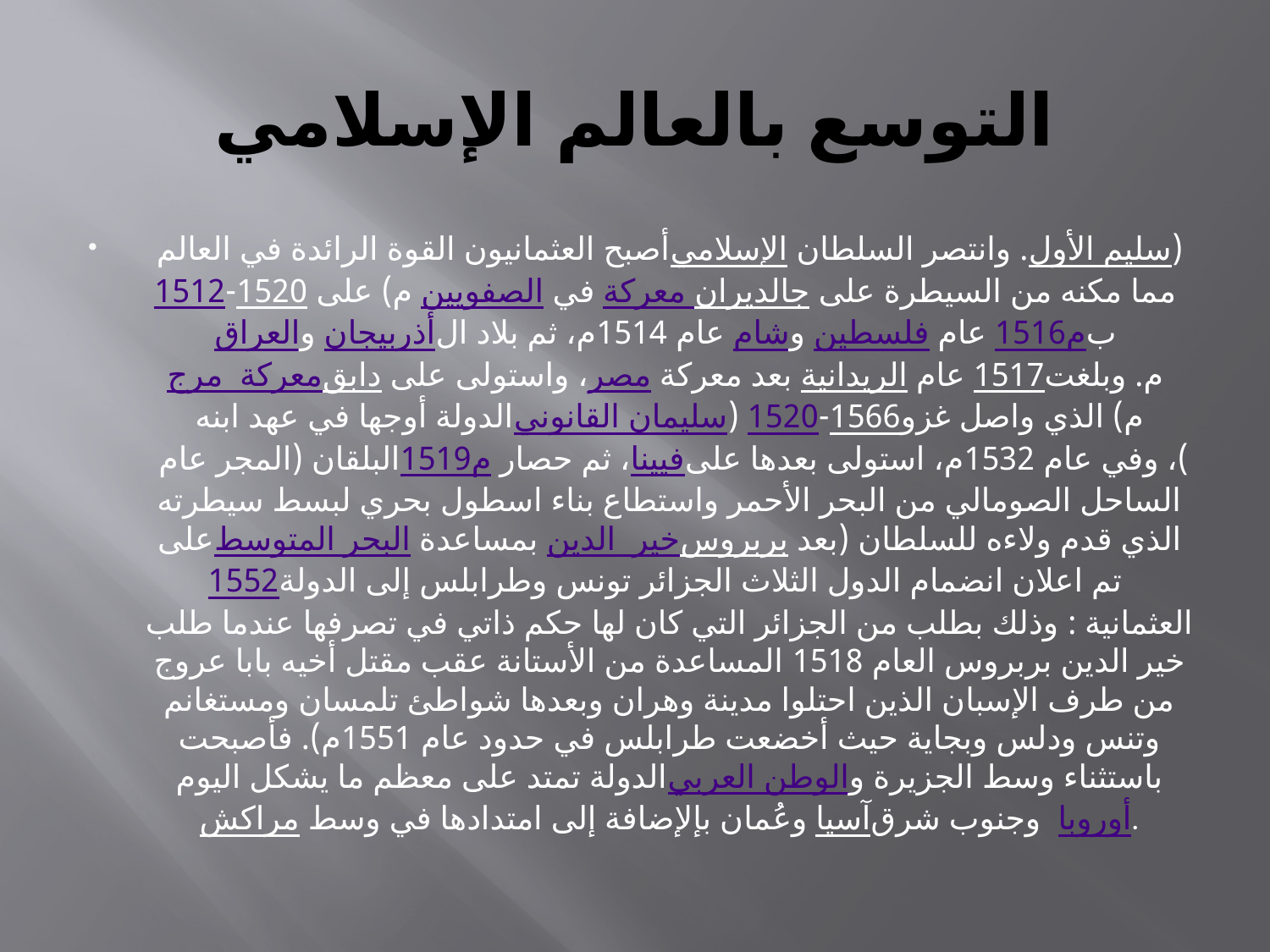

# التوسع بالعالم الإسلامي
أصبح العثمانيون القوة الرائدة في العالم الإسلامي. وانتصر السلطان سليم الأول (1512-1520 م) على الصفويين في معركة جالديران مما مكنه من السيطرة على العراق وأذربيجان عام 1514م، ثم بلاد الشام وفلسطين عام 1516م بمعركة مرج دابق، واستولى على مصر بعد معركة الريدانية عام 1517 م. وبلغت الدولة أوجها في عهد ابنه سليمان القانوني (1520-1566 م) الذي واصل غزو البلقان (المجر عام 1519م، ثم حصار فيينا)، وفي عام 1532م، استولى بعدها على الساحل الصومالي من البحر الأحمر واستطاع بناء اسطول بحري لبسط سيطرته على البحر المتوسط بمساعدة خير الدين بربروس الذي قدم ولاءه للسلطان (بعد 1552 تم اعلان انضمام الدول الثلاث الجزائر تونس وطرابلس إلى الدولة العثمانية : وذلك بطلب من الجزائر التي كان لها حكم ذاتي في تصرفها عندما طلب خير الدين بربروس العام 1518 المساعدة من الأستانة عقب مقتل أخيه بابا عروج من طرف الإسبان الذين احتلوا مدينة وهران وبعدها شواطئ تلمسان ومستغانم وتنس ودلس وبجاية حيث أخضعت طرابلس في حدود عام 1551م). فأصبحت الدولة تمتد على معظم ما يشكل اليوم الوطن العربي باستثناء وسط الجزيرة ومراكش وعُمان بإلإضافة إلى امتدادها في وسط آسيا وجنوب شرق أوروبا.